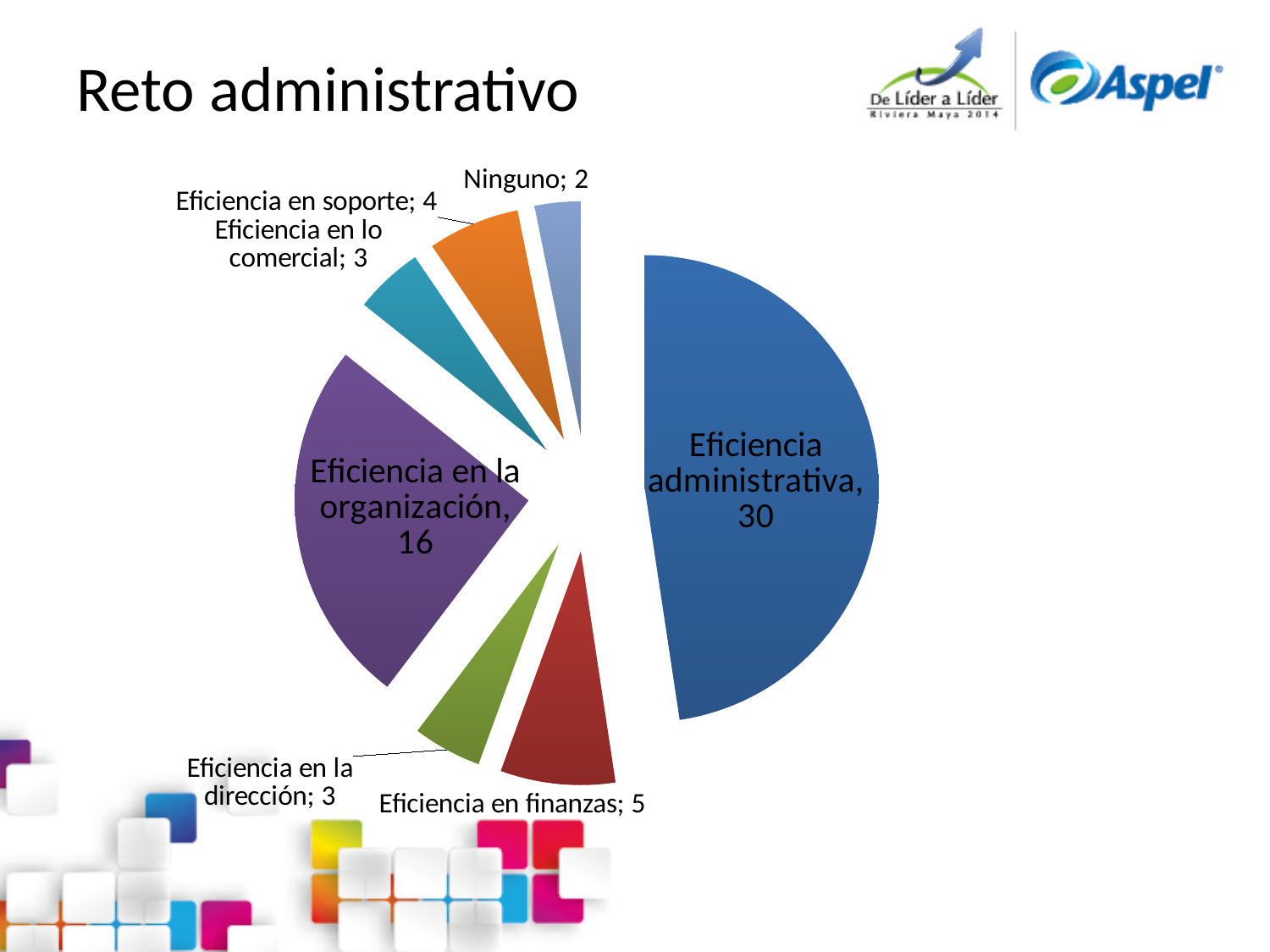

# Reto administrativo

### Chart

| Category |  |
|---|---|
| Eficiencia administrativa | 30.0 |
| Eficiencia en finanzas | 5.0 |
| Eficiencia en la dirección | 3.0 |
| Eficiencia en la organización | 16.0 |
| Eficiencia en lo comercial | 3.0 |
| Eficiencia en soporte | 4.0 |
| Ninguno | 2.0 |